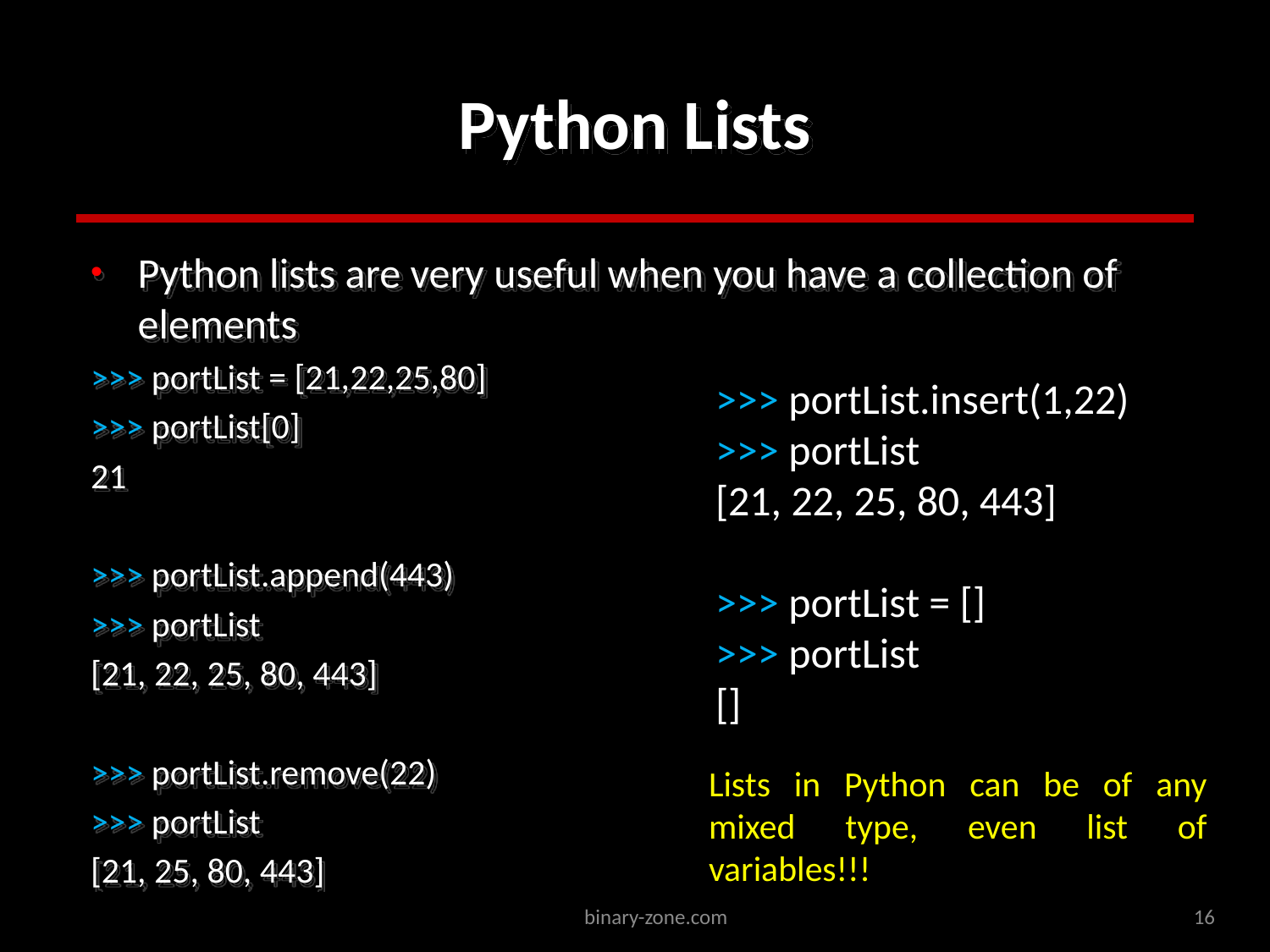

# Python Lists
Python lists are very useful when you have a collection of elements
>>> portList = [21,22,25,80]
>>> portList[0]
21

>>> portList.append(443)
>>> portList
[21, 22, 25, 80, 443]

>>> portList.remove(22)
>>> portList
[21, 25, 80, 443]
>>> portList.insert(1,22)
>>> portList
[21, 22, 25, 80, 443]

>>> portList = []
>>> portList
[]

Lists in Python can be of any mixed type, even list of variables!!!